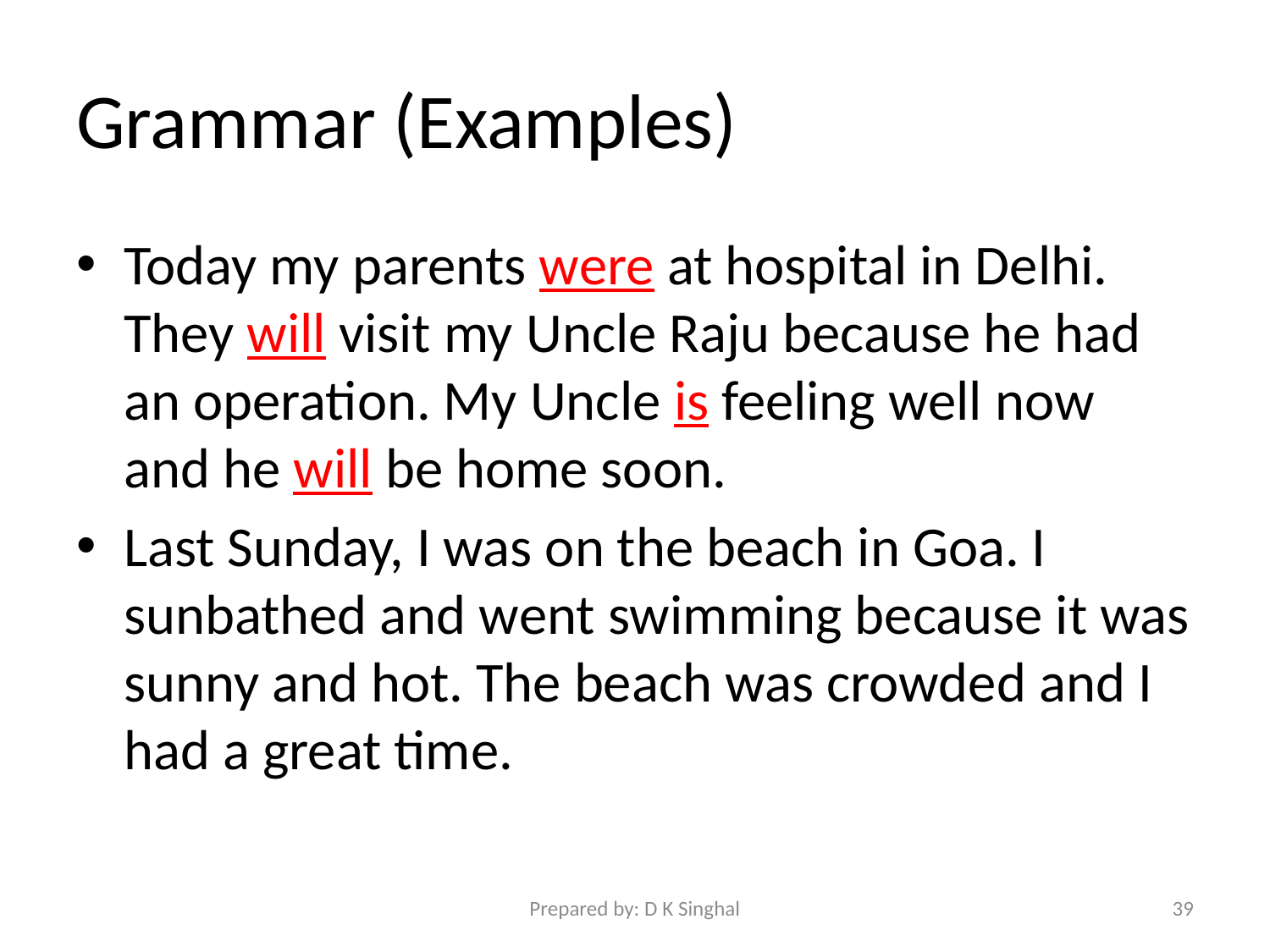

# Grammar (Examples)
Today my parents were at hospital in Delhi. They will visit my Uncle Raju because he had an operation. My Uncle is feeling well now and he will be home soon.
Last Sunday, I was on the beach in Goa. I sunbathed and went swimming because it was sunny and hot. The beach was crowded and I had a great time.
Prepared by: D K Singhal
39